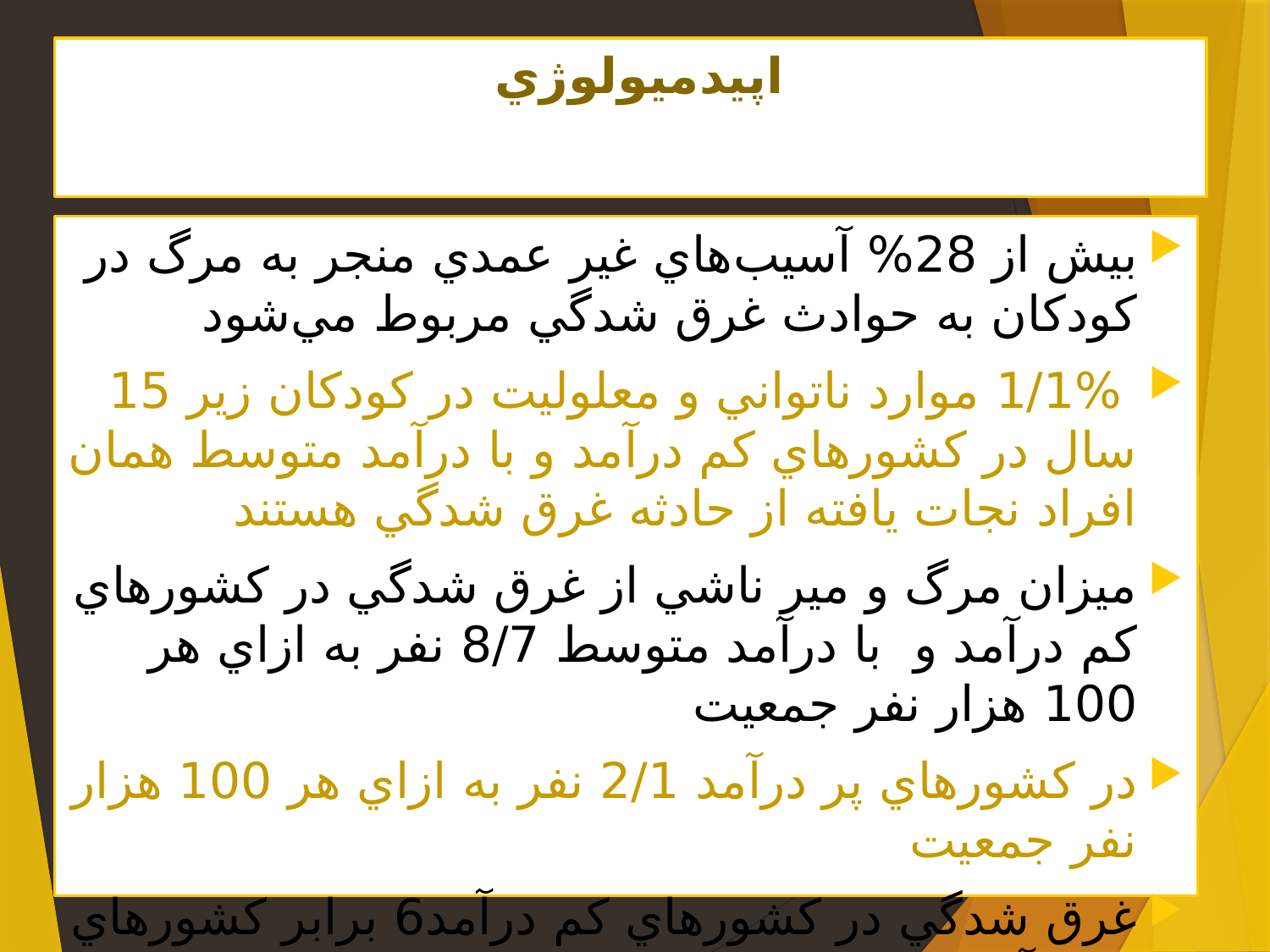

# اپيدميولوژي
بيش از 28% آسيب‌هاي غير عمدي منجر به مرگ در كودكان به حوادث غرق شدگي مربوط مي‌شود
 1/1% موارد ناتواني و معلوليت در كودكان زير 15 سال در كشورهاي كم درآمد و با درآمد متوسط همان افراد نجات يافته از حادثه غرق شدگي هستند
ميزان مرگ و مير ناشي از غرق شدگي در كشورهاي كم درآمد و  با درآمد متوسط 8/7 نفر به ازاي هر 100 هزار نفر جمعيت
در كشورهاي پر درآمد 2/1 نفر به ازاي هر 100 هزار نفر جمعيت
غرق شدگي در كشورهاي كم درآمد6 برابر كشورهاي پر درآمد است